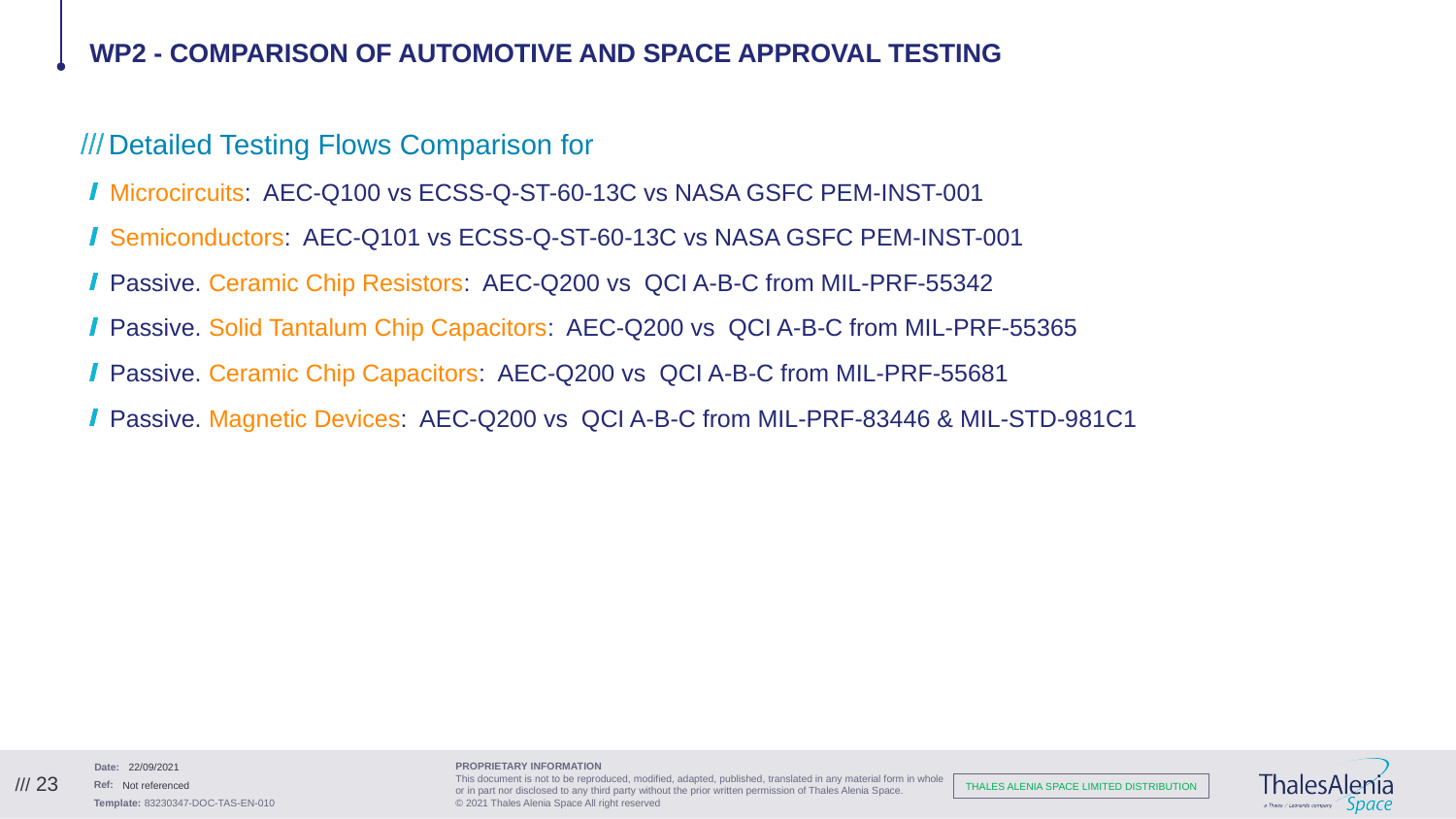

# WP2 - Comparison of automotive and Space Approval Testing
Detailed Testing Flows Comparison for
Microcircuits:  AEC-Q100 vs ECSS-Q-ST-60-13C vs NASA GSFC PEM-INST-001
Semiconductors:  AEC-Q101 vs ECSS-Q-ST-60-13C vs NASA GSFC PEM-INST-001
Passive. Ceramic Chip Resistors:  AEC-Q200 vs  QCI A-B-C from MIL-PRF-55342
Passive. Solid Tantalum Chip Capacitors:  AEC-Q200 vs  QCI A-B-C from MIL-PRF-55365
Passive. Ceramic Chip Capacitors:  AEC-Q200 vs  QCI A-B-C from MIL-PRF-55681
Passive. Magnetic Devices:  AEC-Q200 vs  QCI A-B-C from MIL-PRF-83446 & MIL-STD-981C1

22/09/2021
/// 23
Not referenced